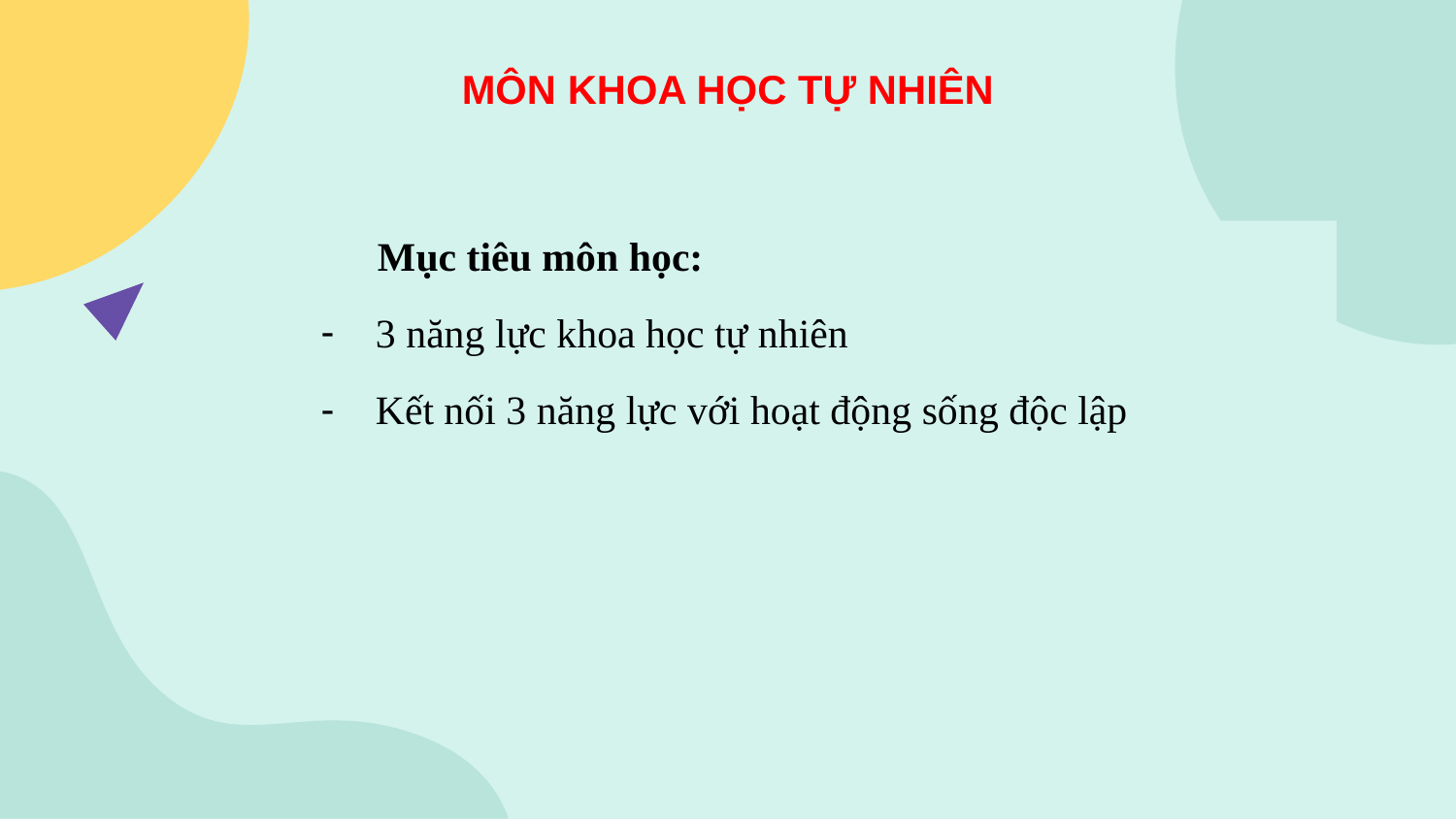

MÔN KHOA HỌC TỰ NHIÊN
Mục tiêu môn học:
3 năng lực khoa học tự nhiên
Kết nối 3 năng lực với hoạt động sống độc lập